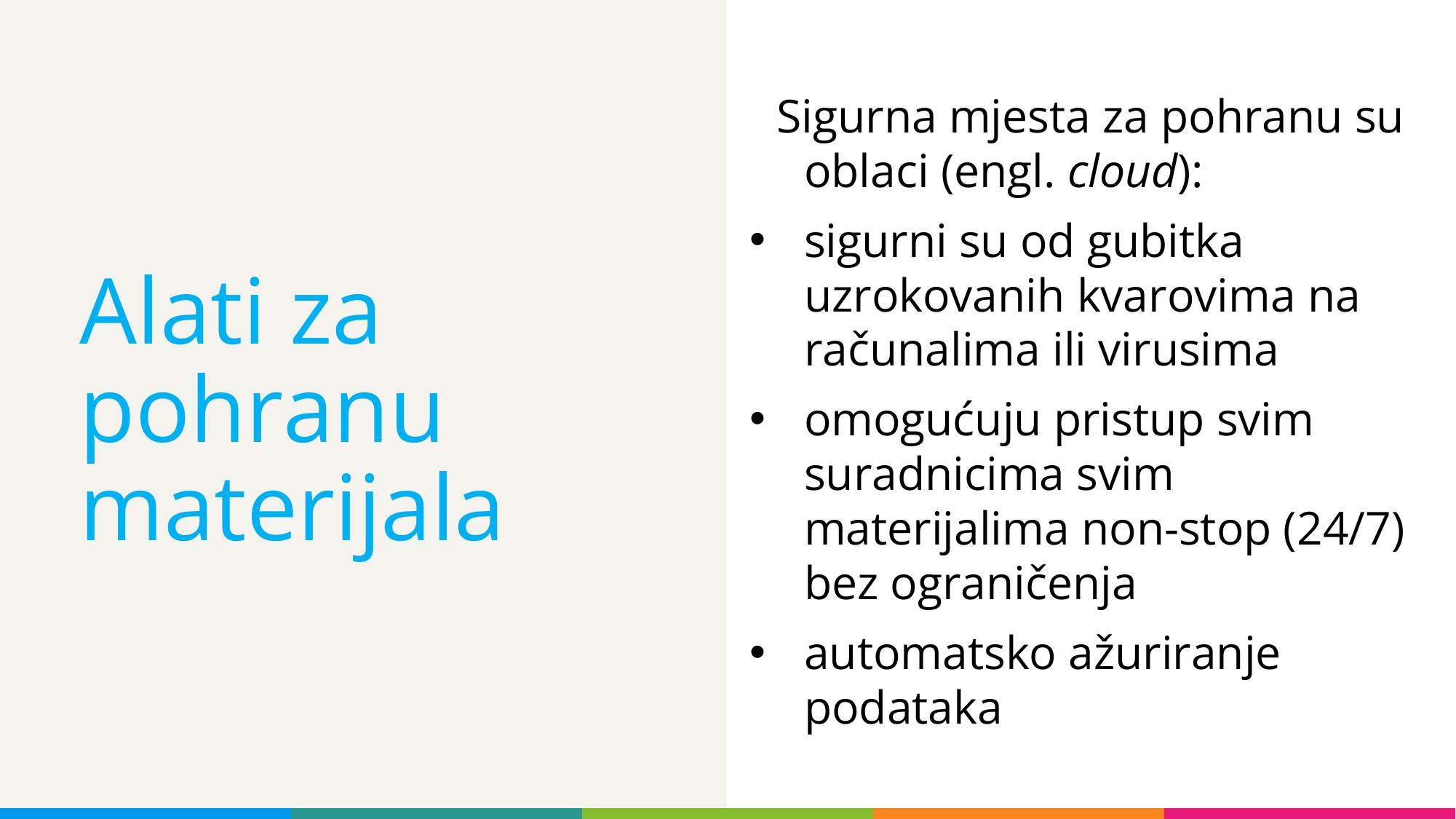

Sigurna mjesta za pohranu su oblaci (engl. cloud):
sigurni su od gubitka uzrokovanih kvarovima na računalima ili virusima
omogućuju pristup svim suradnicima svim materijalima non-stop (24/7) bez ograničenja
automatsko ažuriranje podataka

# Alati za pohranu materijala